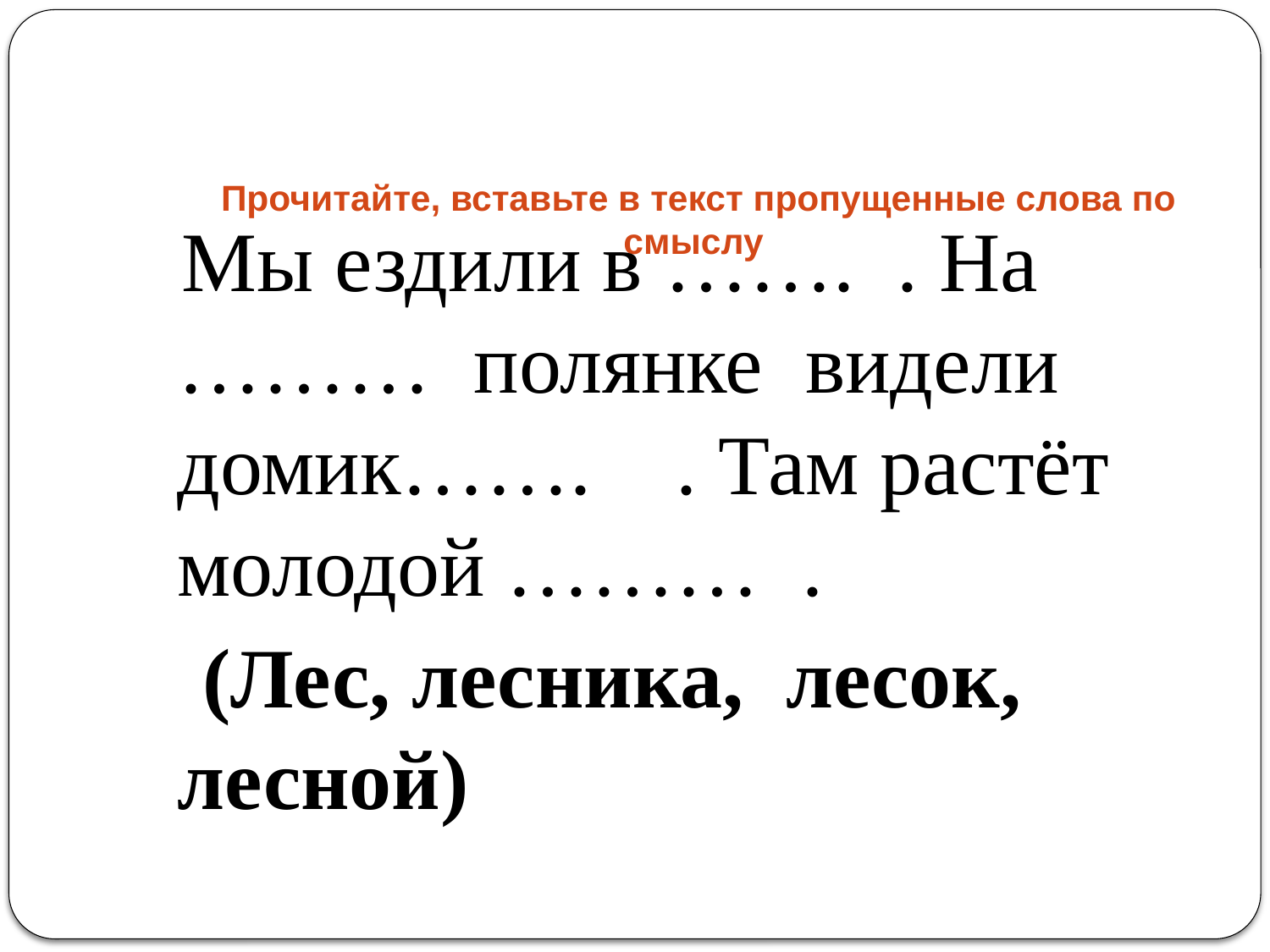

# Прочитайте, вставьте в текст пропущенные слова по смыслу
  Мы ездили в …….  . На ………  полянке  видели домик…….    . Там растёт молодой ………  .
   (Лес, лесника,  лесок, лесной)